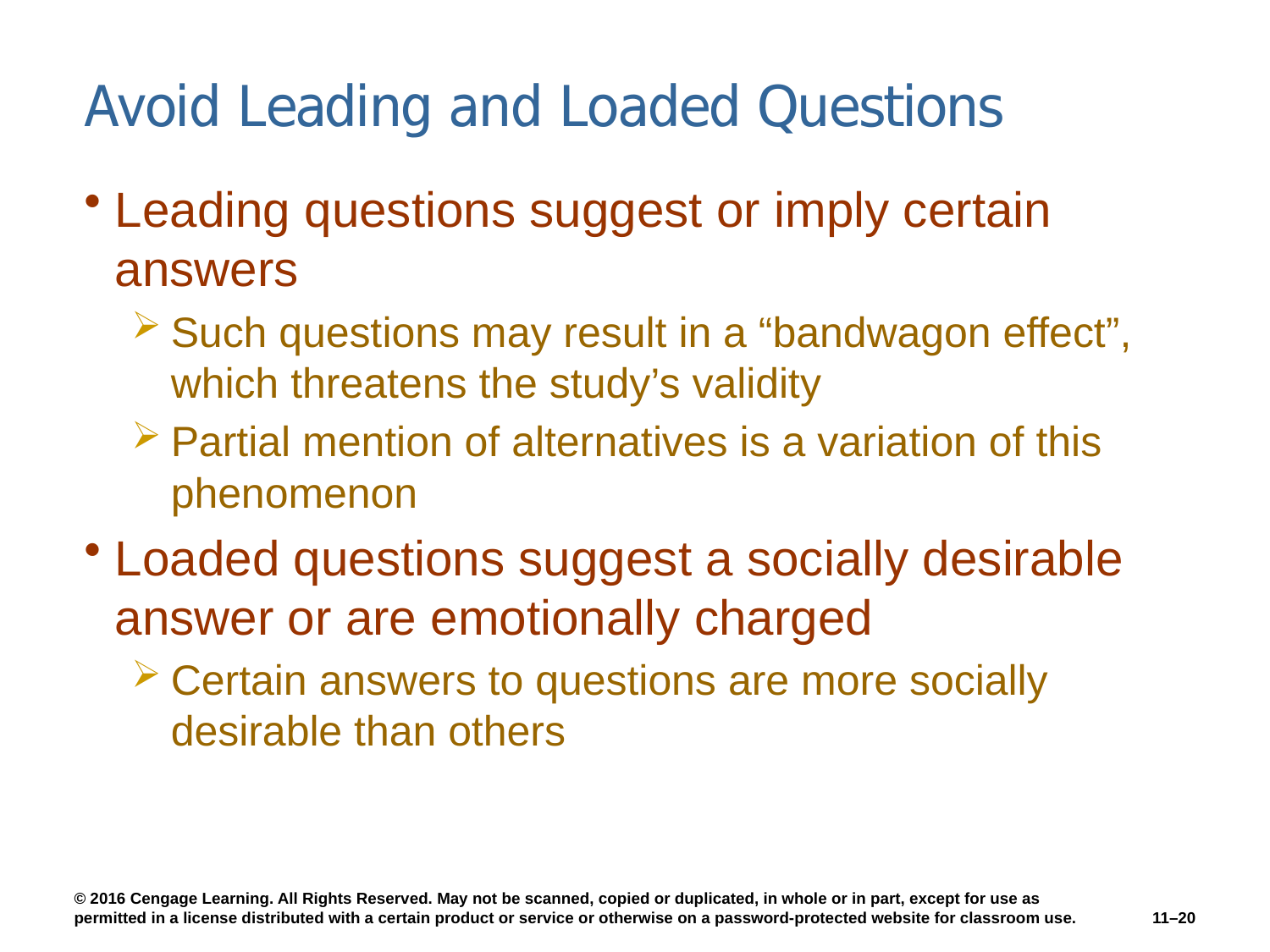

# Avoid Leading and Loaded Questions
Leading questions suggest or imply certain answers
Such questions may result in a “bandwagon effect”, which threatens the study’s validity
Partial mention of alternatives is a variation of this phenomenon
Loaded questions suggest a socially desirable answer or are emotionally charged
Certain answers to questions are more socially desirable than others

11–20
© 2016 Cengage Learning. All Rights Reserved. May not be scanned, copied or duplicated, in whole or in part, except for use as permitted in a license distributed with a certain product or service or otherwise on a password-protected website for classroom use.